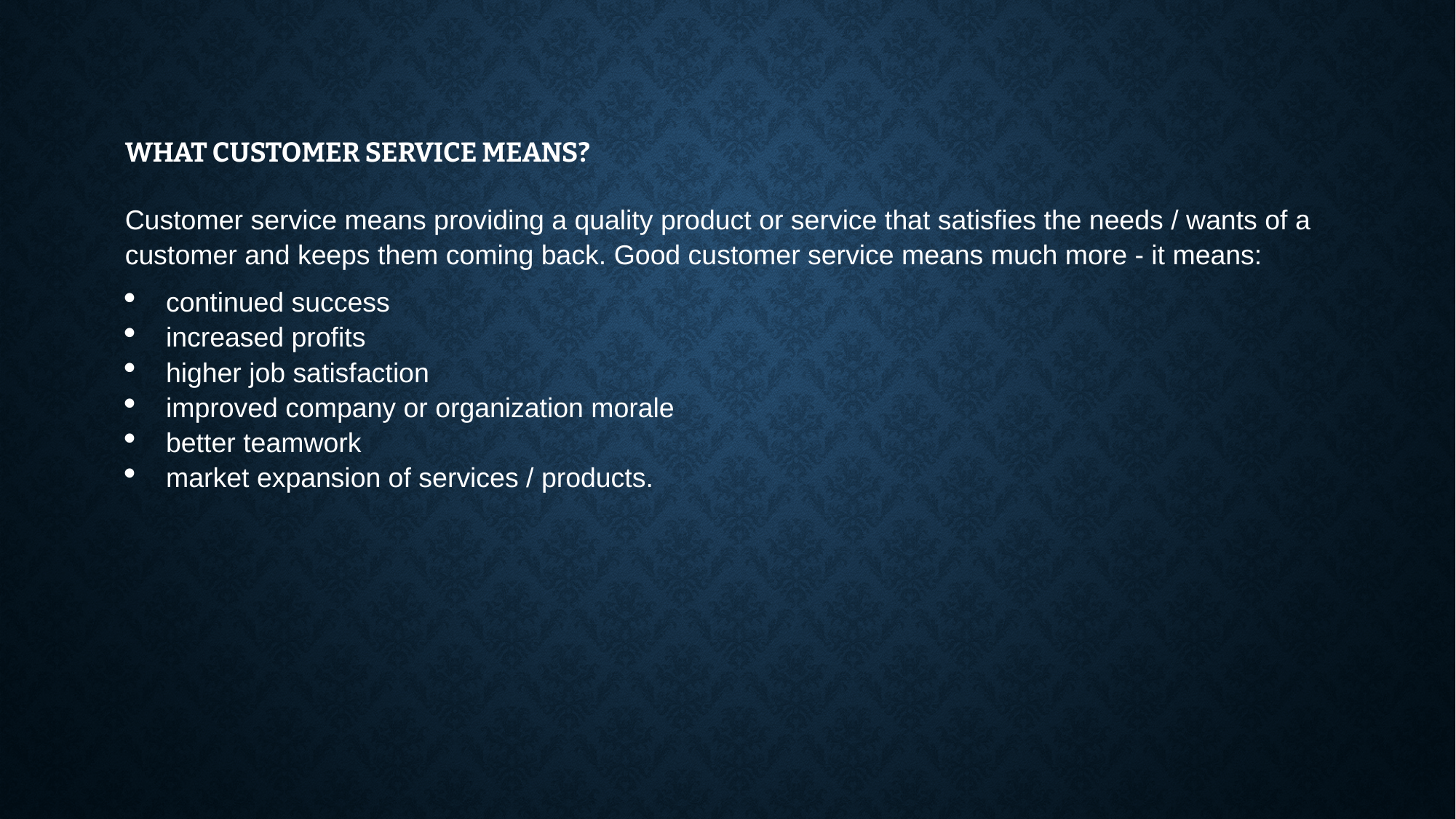

WHAT CUSTOMER SERVICE MEANS?

Customer service means providing a quality product or service that satisfies the needs / wants of a customer and keeps them coming back. Good customer service means much more - it means:
continued success
increased profits
higher job satisfaction
improved company or organization morale
better teamwork
market expansion of services / products.